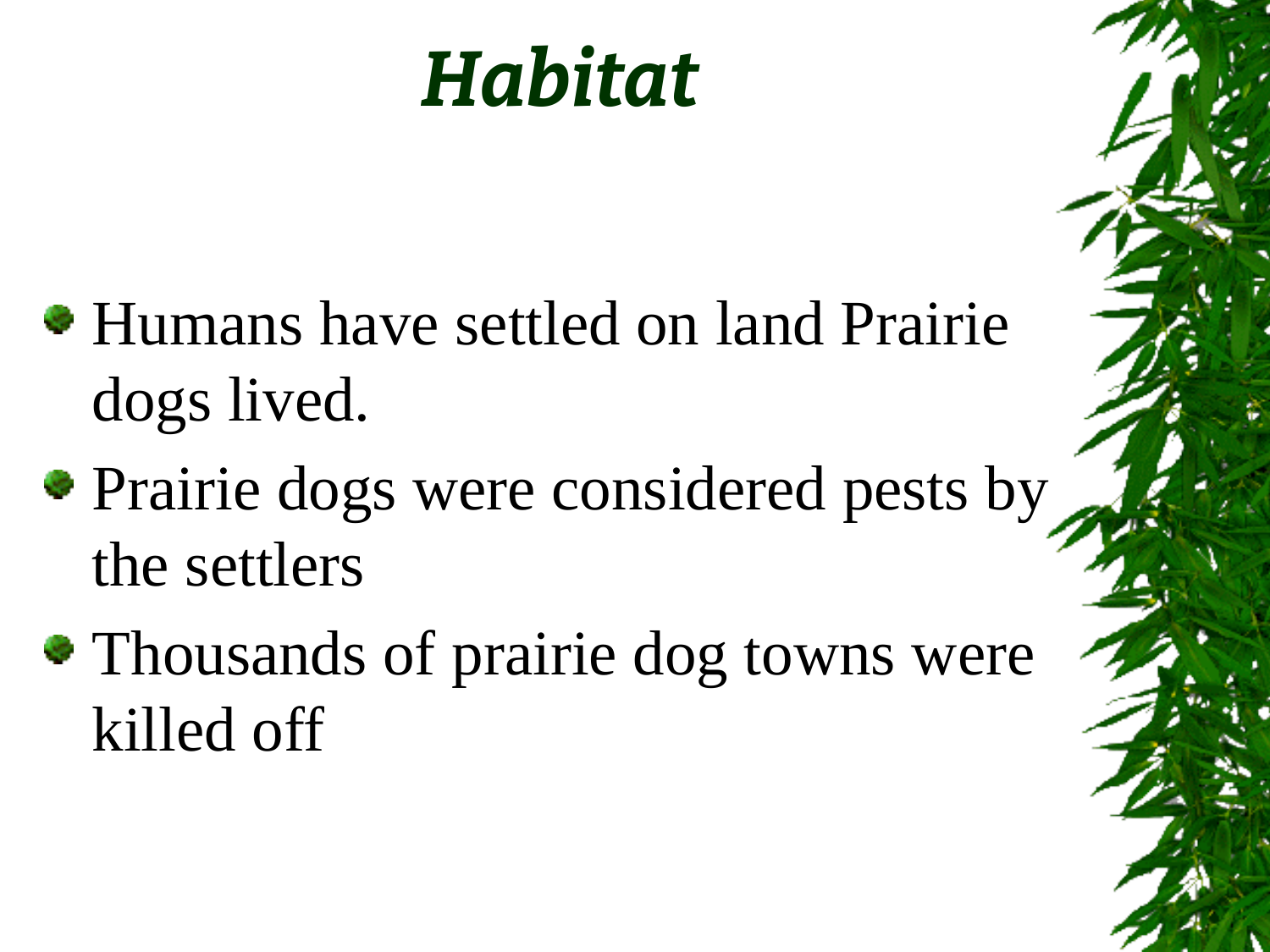

# Habitat
Humans have settled on land Prairie dogs lived.
Prairie dogs were considered pests by the settlers
Thousands of prairie dog towns were killed off